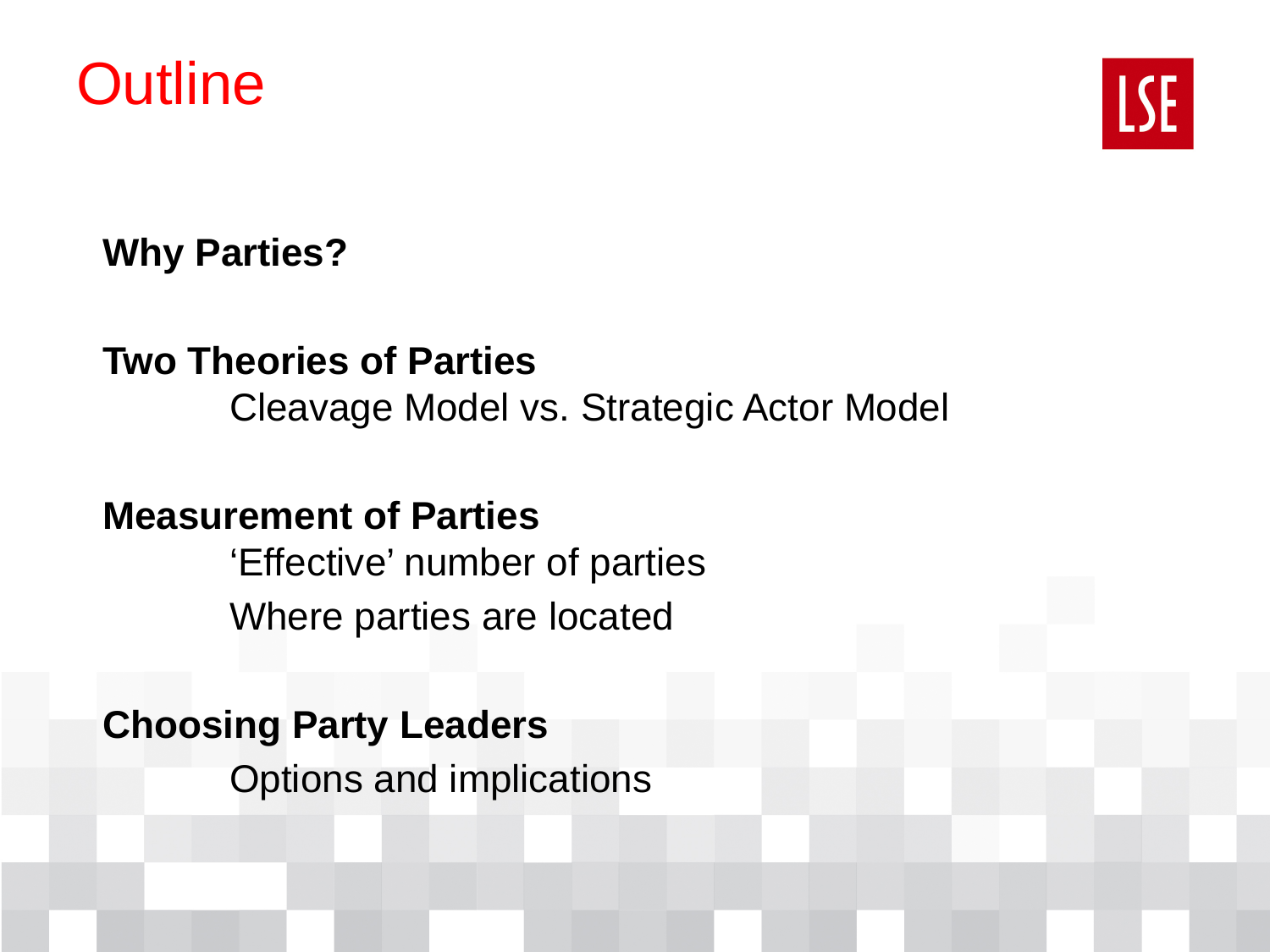

# Outline
Why Parties?

Two Theories of Parties
	Cleavage Model vs. Strategic Actor Model

Measurement of Parties
	‘Effective’ number of parties
	Where parties are located

Choosing Party Leaders
	Options and implications